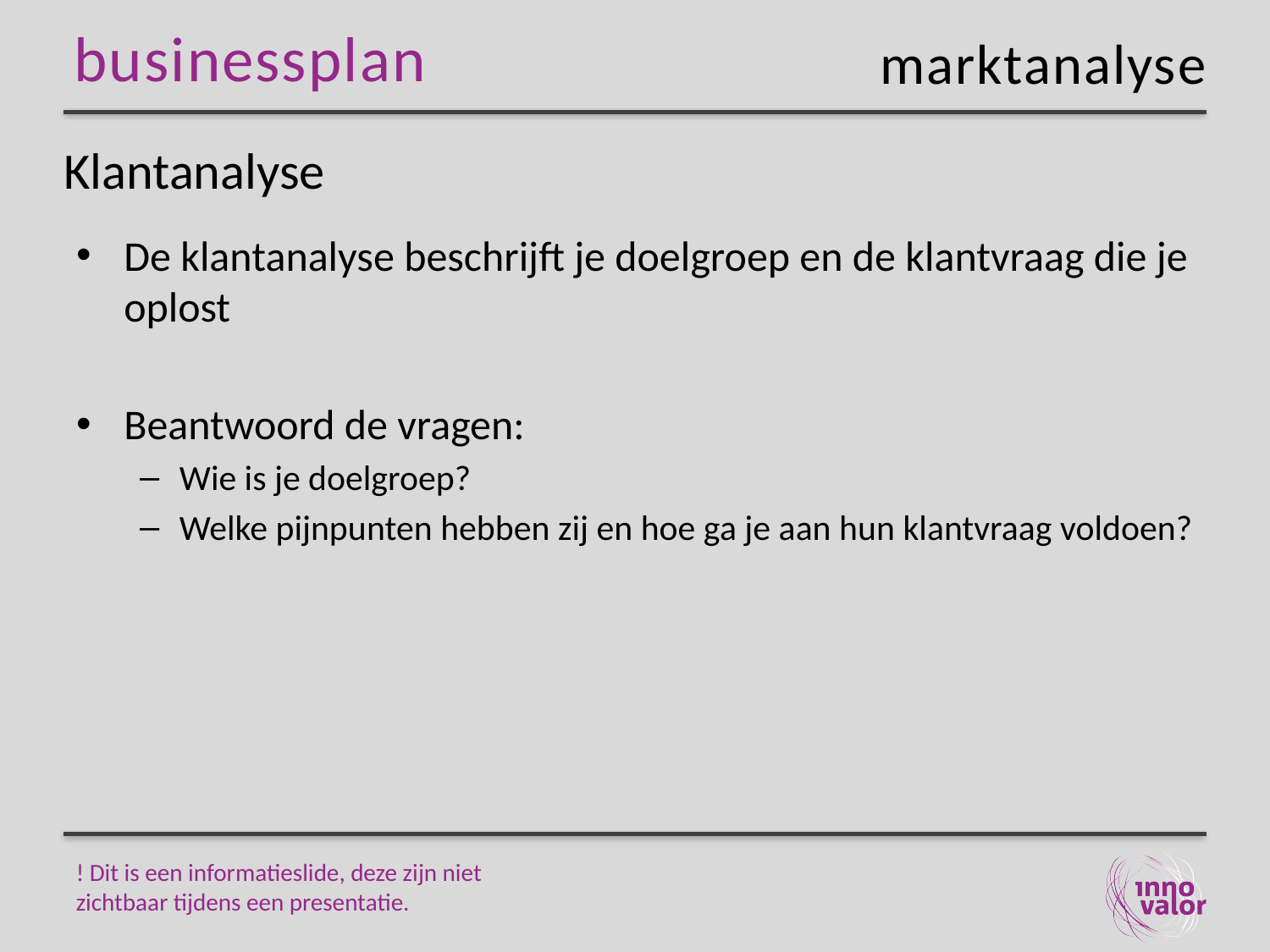

marktanalyse
# Klantanalyse
De klantanalyse beschrijft je doelgroep en de klantvraag die je oplost

Beantwoord de vragen:
Wie is je doelgroep?
Welke pijnpunten hebben zij en hoe ga je aan hun klantvraag voldoen?
! Dit is een informatieslide, deze zijn niet zichtbaar tijdens een presentatie.